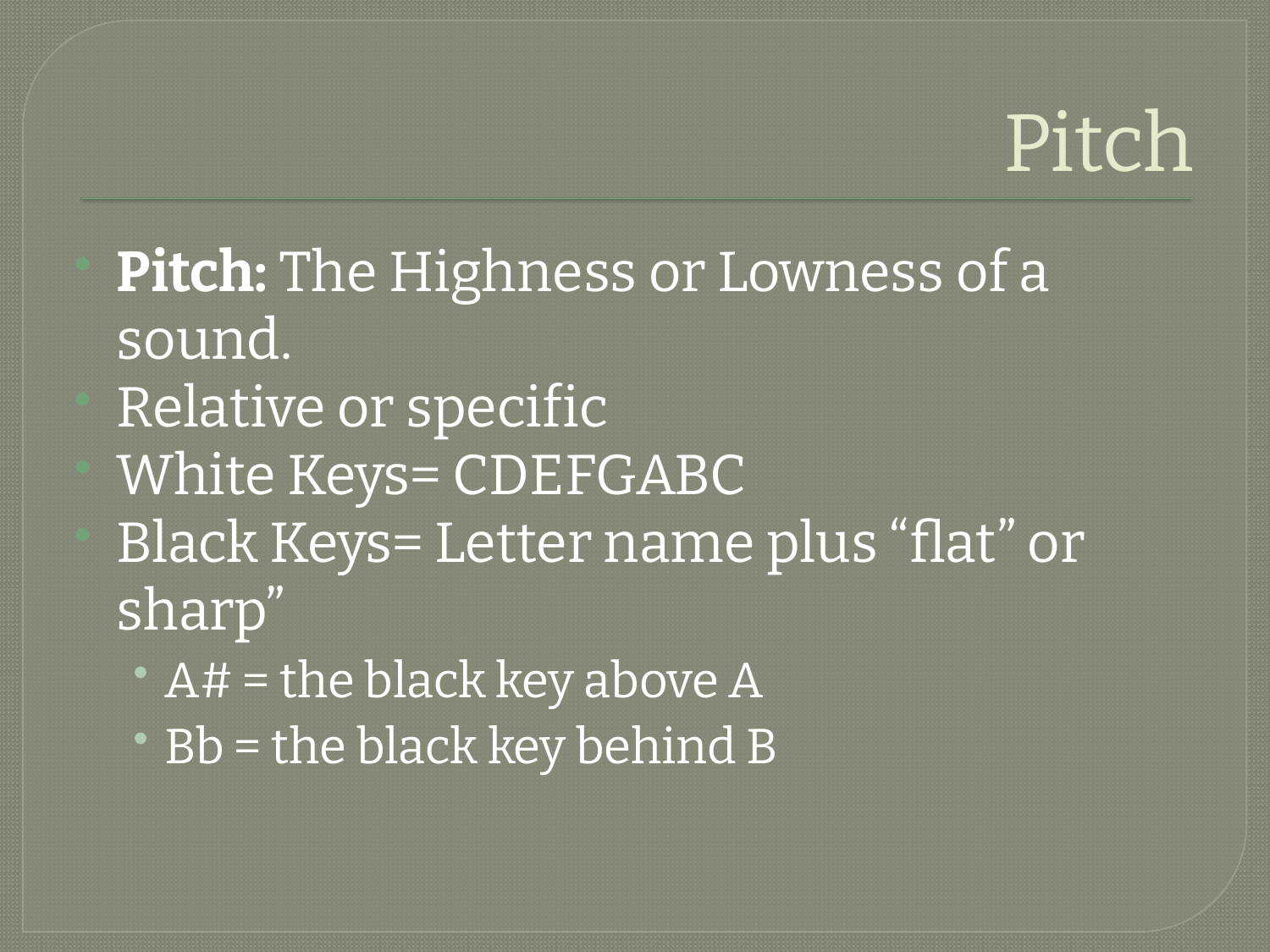

# Pitch
Pitch: The Highness or Lowness of a sound.
Relative or specific
White Keys= CDEFGABC
Black Keys= Letter name plus “flat” or sharp”
A# = the black key above A
Bb = the black key behind B